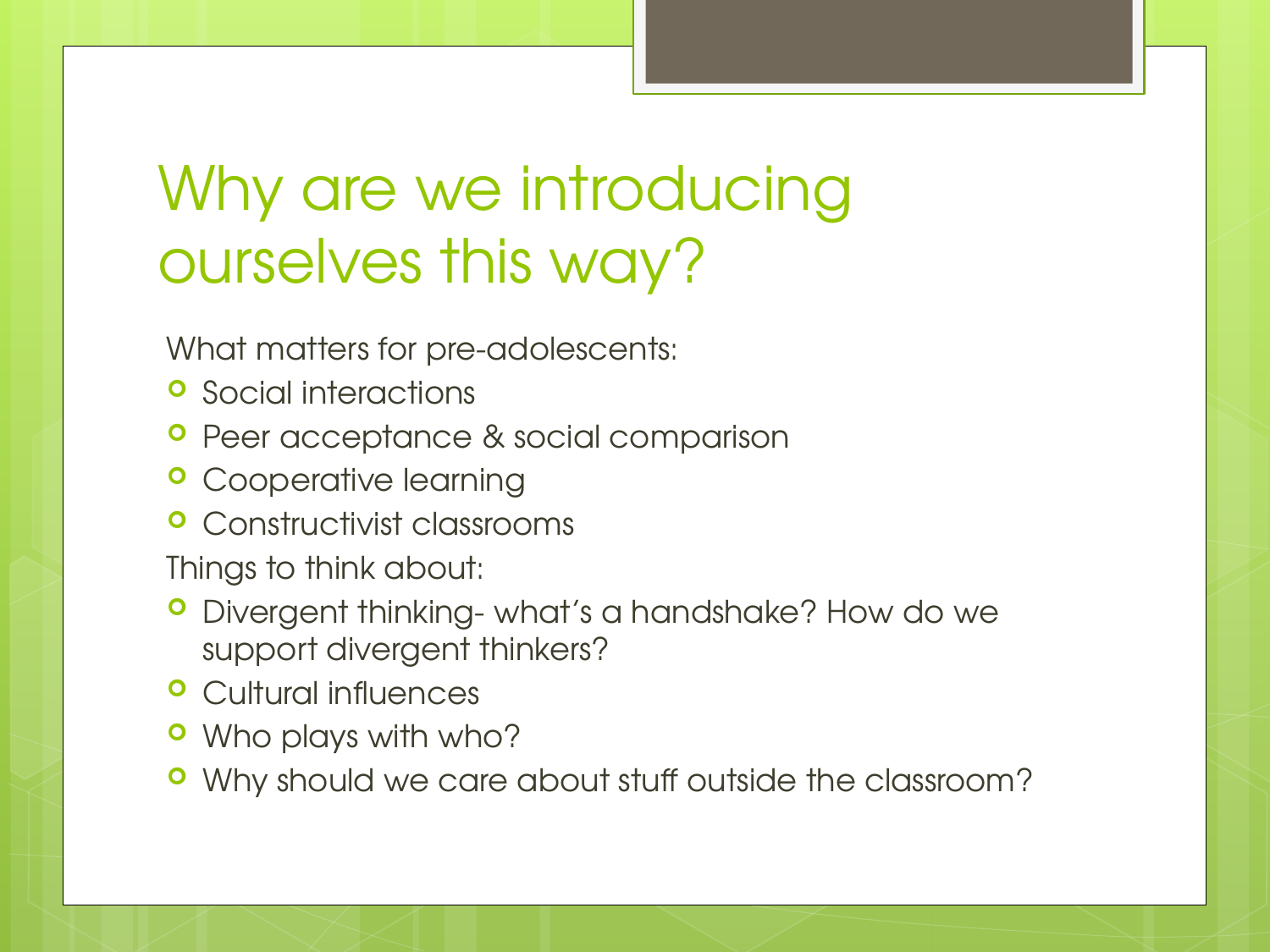

# Why are we introducing ourselves this way?
What matters for pre-adolescents:
Social interactions
Peer acceptance & social comparison
Cooperative learning
Constructivist classrooms
Things to think about:
Divergent thinking- what’s a handshake? How do we support divergent thinkers?
Cultural influences
Who plays with who?
Why should we care about stuff outside the classroom?